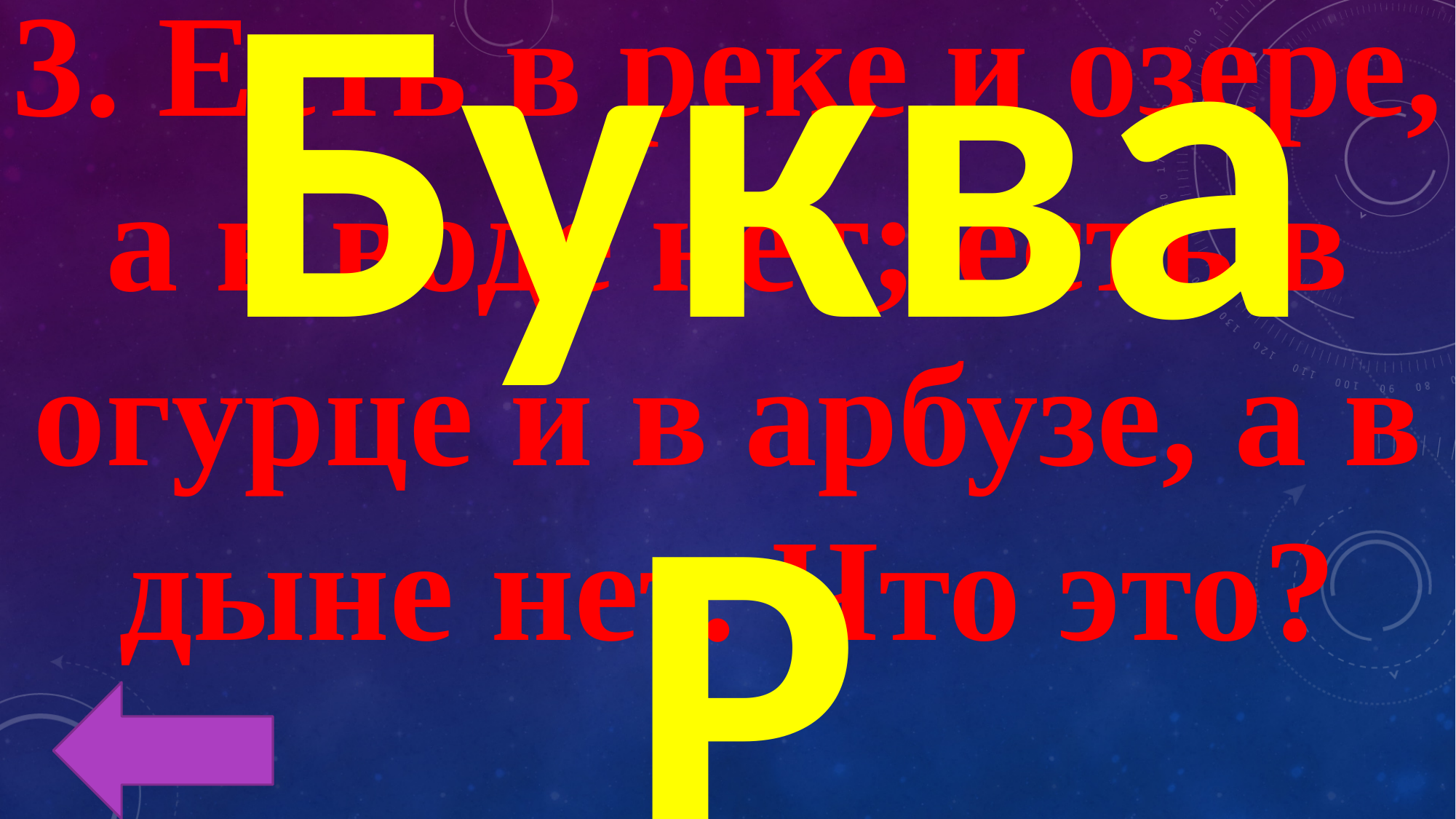

Буква Р
3. Есть в реке и озере, а в воде нет; есть в огурце и в арбузе, а в дыне нет. Что это?